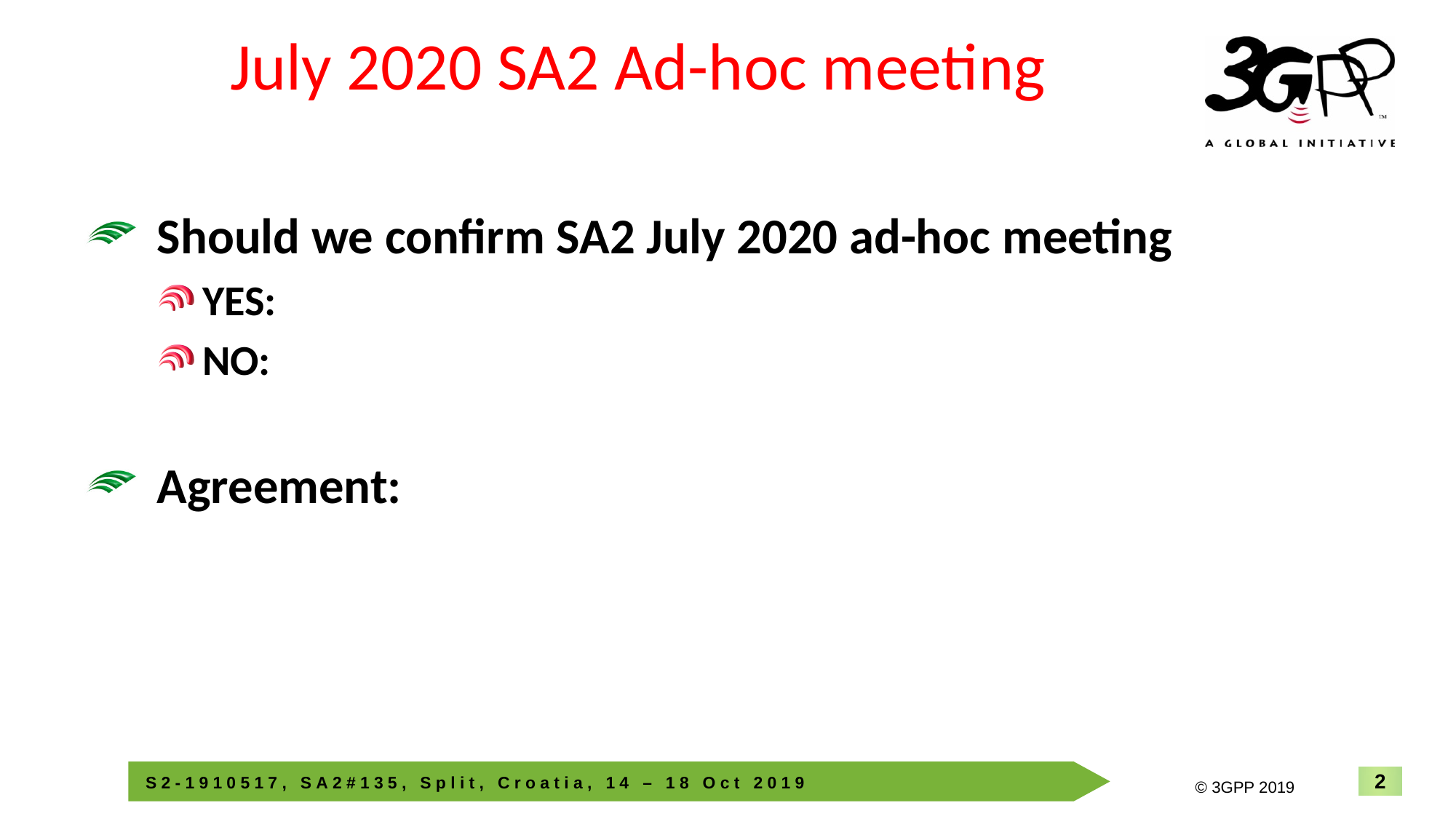

2
INTEL CONFIDENTIAL
# July 2020 SA2 Ad-hoc meeting
Should we confirm SA2 July 2020 ad-hoc meeting
YES:
NO:

Agreement: